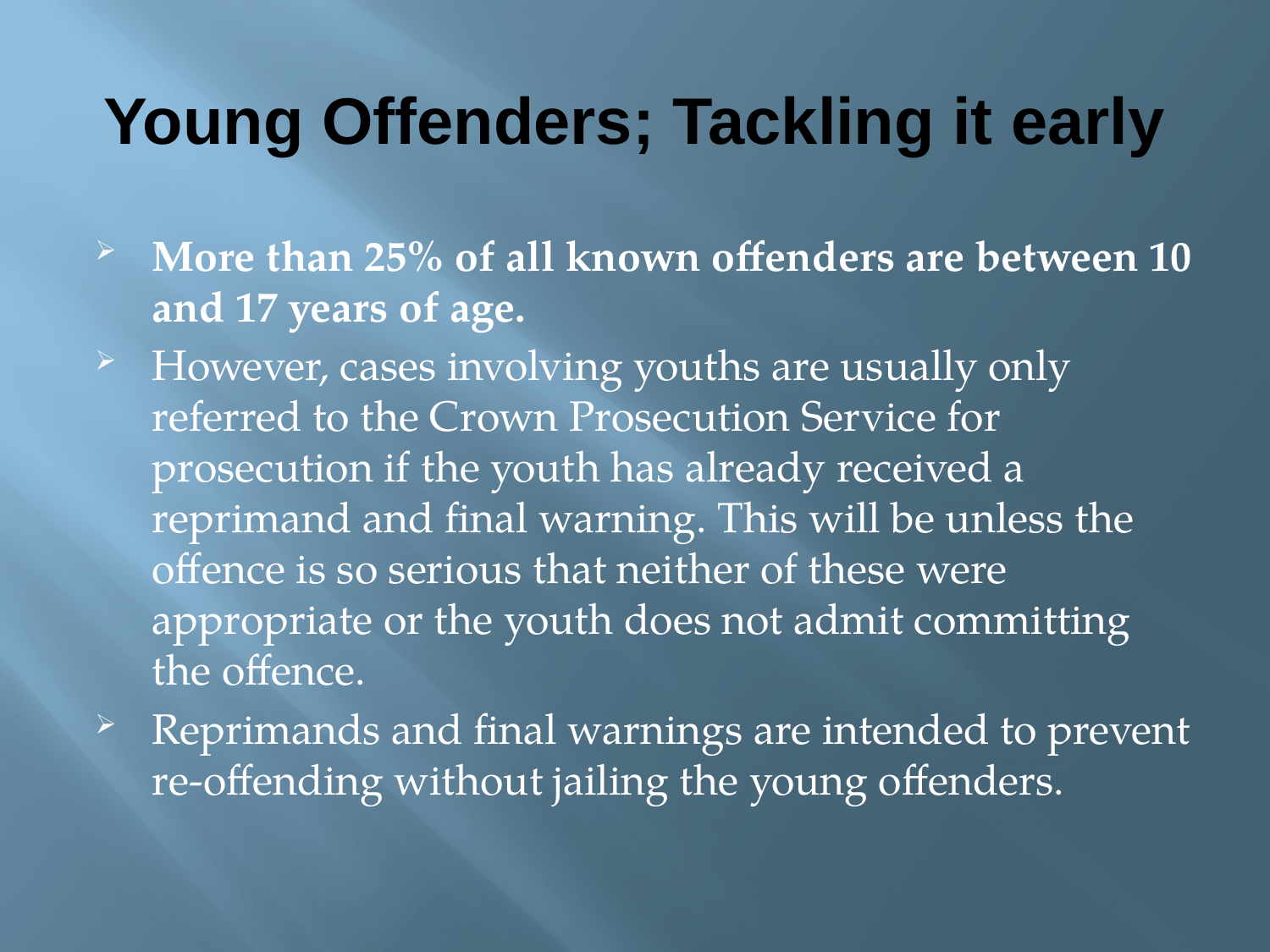

# Young Offenders; Tackling it early
More than 25% of all known offenders are between 10 and 17 years of age.
However, cases involving youths are usually only referred to the Crown Prosecution Service for prosecution if the youth has already received a reprimand and final warning. This will be unless the offence is so serious that neither of these were appropriate or the youth does not admit committing the offence.
Reprimands and final warnings are intended to prevent re-offending without jailing the young offenders.